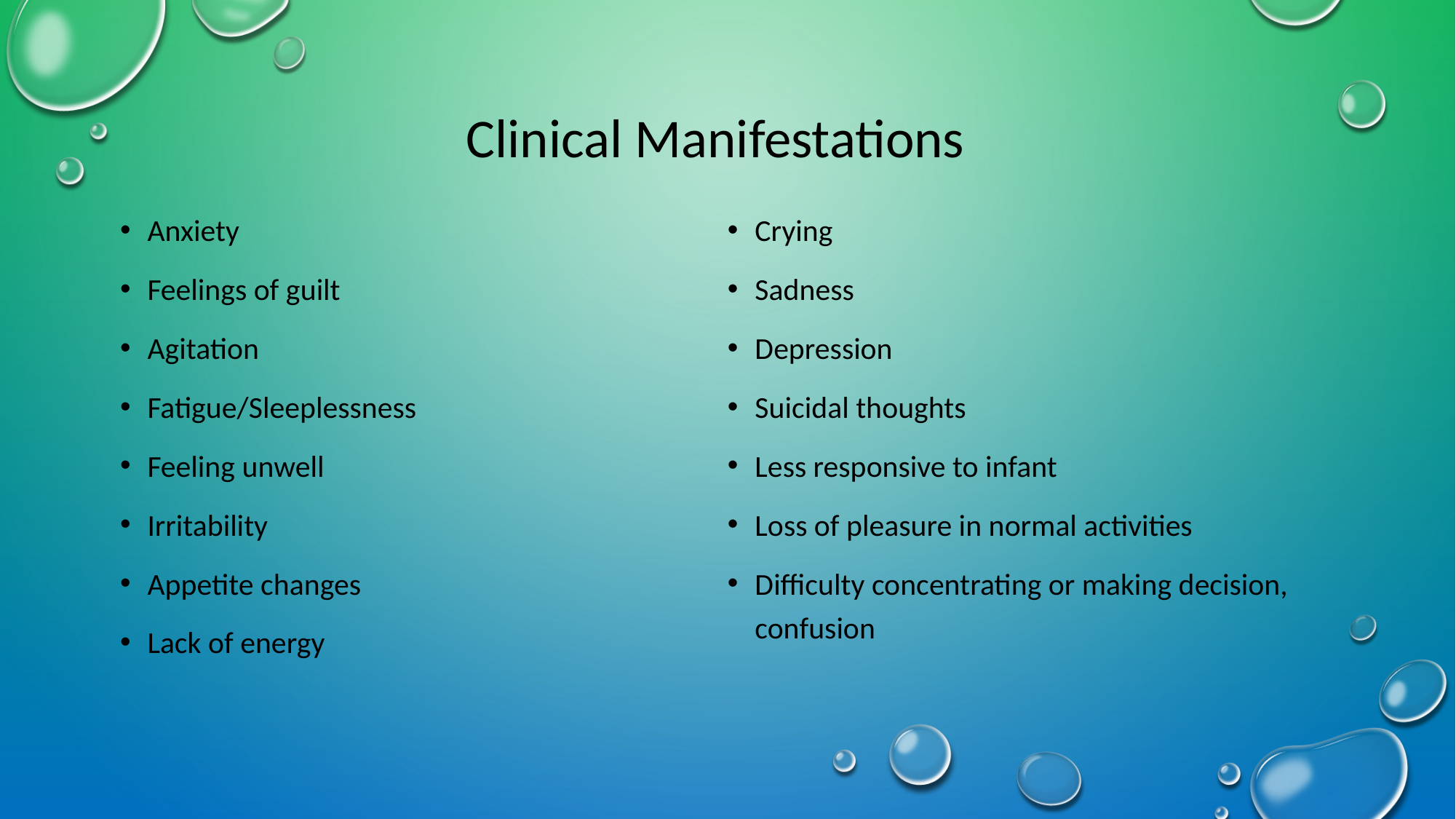

# Clinical Manifestations
Anxiety
Feelings of guilt
Agitation
Fatigue/Sleeplessness
Feeling unwell
Irritability
Appetite changes
Lack of energy
Crying
Sadness
Depression
Suicidal thoughts
Less responsive to infant
Loss of pleasure in normal activities
Difficulty concentrating or making decision, confusion